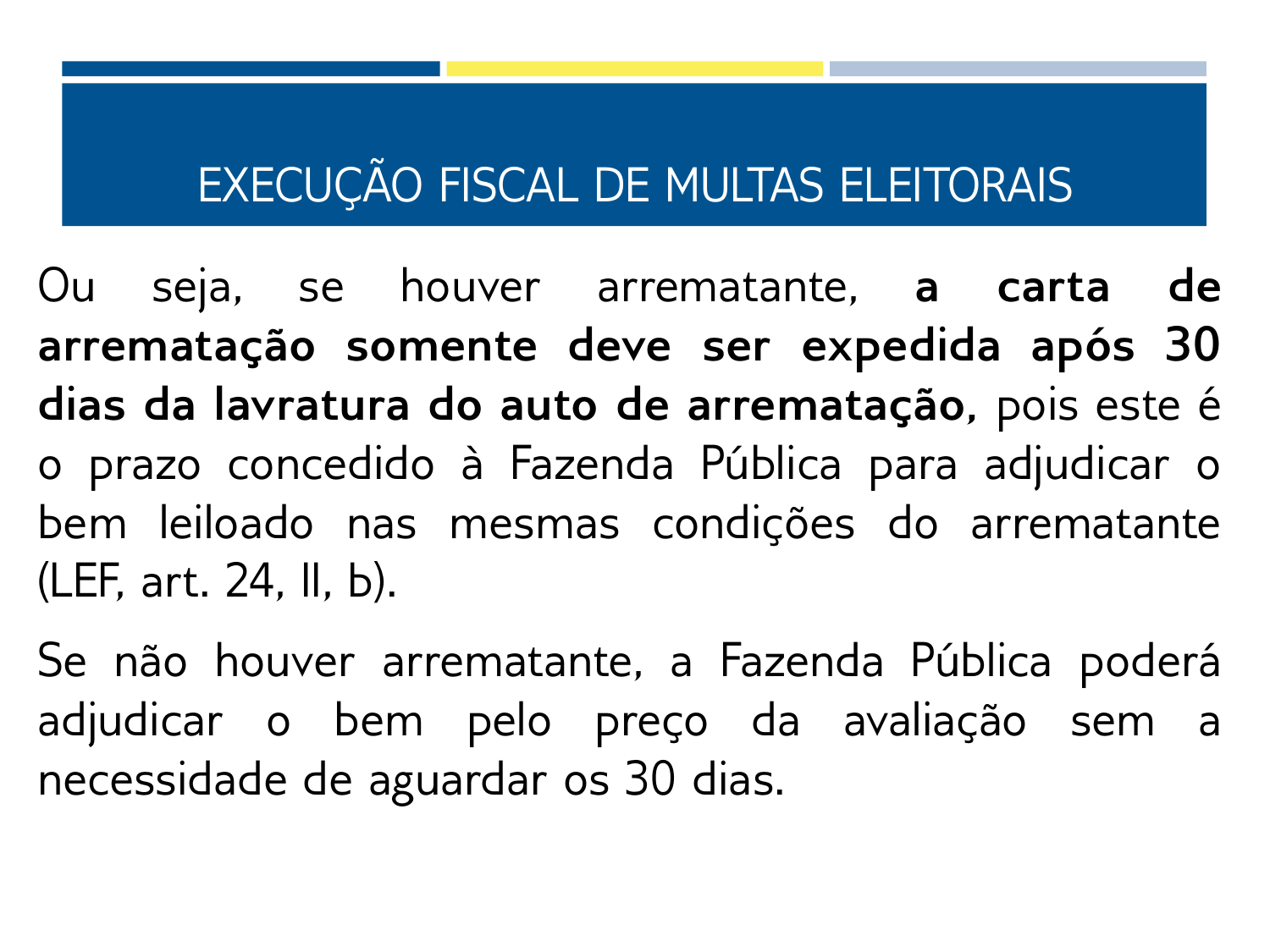

# EXECUÇÃO FISCAL DE MULTAS ELEITORAIS
Ou seja, se houver arrematante, a carta de arrematação somente deve ser expedida após 30 dias da lavratura do auto de arrematação, pois este é o prazo concedido à Fazenda Pública para adjudicar o bem leiloado nas mesmas condições do arrematante (LEF, art. 24, II, b).
Se não houver arrematante, a Fazenda Pública poderá adjudicar o bem pelo preço da avaliação sem a necessidade de aguardar os 30 dias.